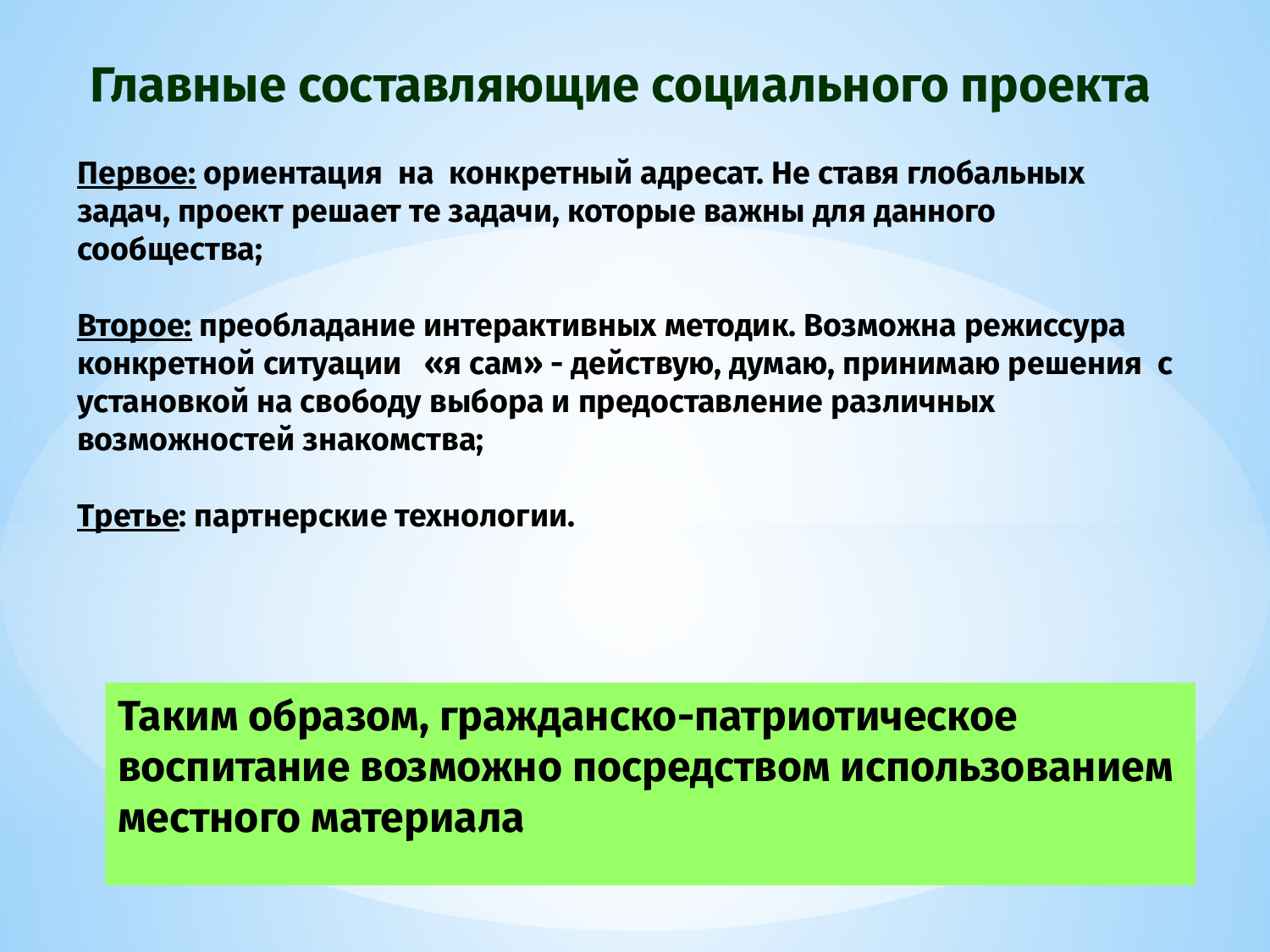

Главные составляющие социального проекта
Первое: ориентация  на  конкретный адресат. Не ставя глобальных задач, проект решает те задачи, которые важны для данного сообщества;
Второе: преобладание интерактивных методик. Возможна режиссура конкретной ситуации   «я сам» - действую, думаю, принимаю решения  с установкой на свободу выбора и предоставление различных возможностей знакомства;
Третье: партнерские технологии.
Таким образом, гражданско-патриотическое воспитание возможно посредством использованием местного материала